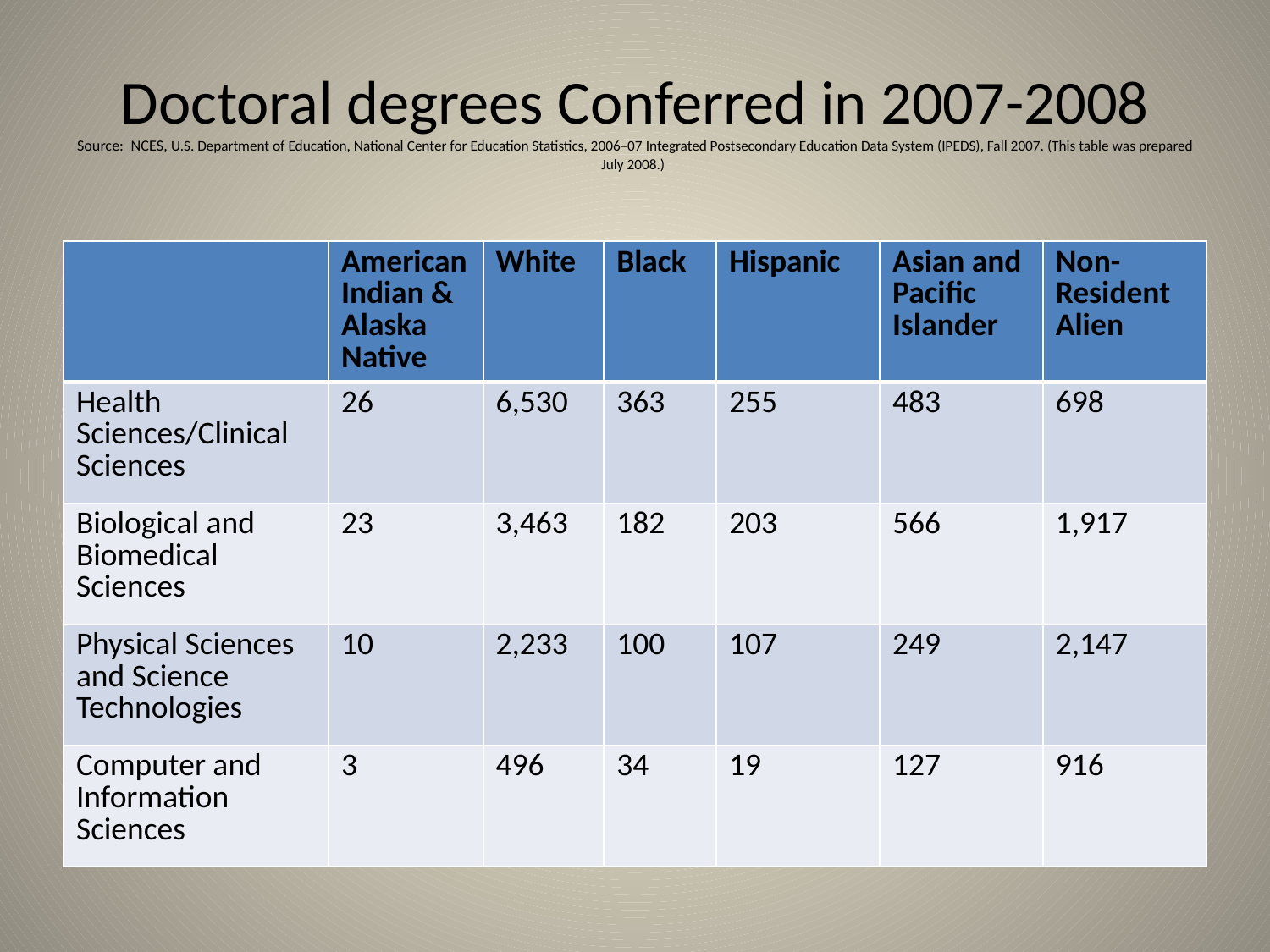

# Doctoral degrees Conferred in 2007-2008 Source:  NCES, U.S. Department of Education, National Center for Education Statistics, 2006–07 Integrated Postsecondary Education Data System (IPEDS), Fall 2007. (This table was prepared July 2008.)
|  | American Indian & Alaska Native | White | Black | Hispanic | Asian and Pacific Islander | Non-Resident Alien |
| --- | --- | --- | --- | --- | --- | --- |
| Health Sciences/Clinical Sciences | 26 | 6,530 | 363 | 255 | 483 | 698 |
| Biological and Biomedical Sciences | 23 | 3,463 | 182 | 203 | 566 | 1,917 |
| Physical Sciences and Science Technologies | 10 | 2,233 | 100 | 107 | 249 | 2,147 |
| Computer and Information Sciences | 3 | 496 | 34 | 19 | 127 | 916 |